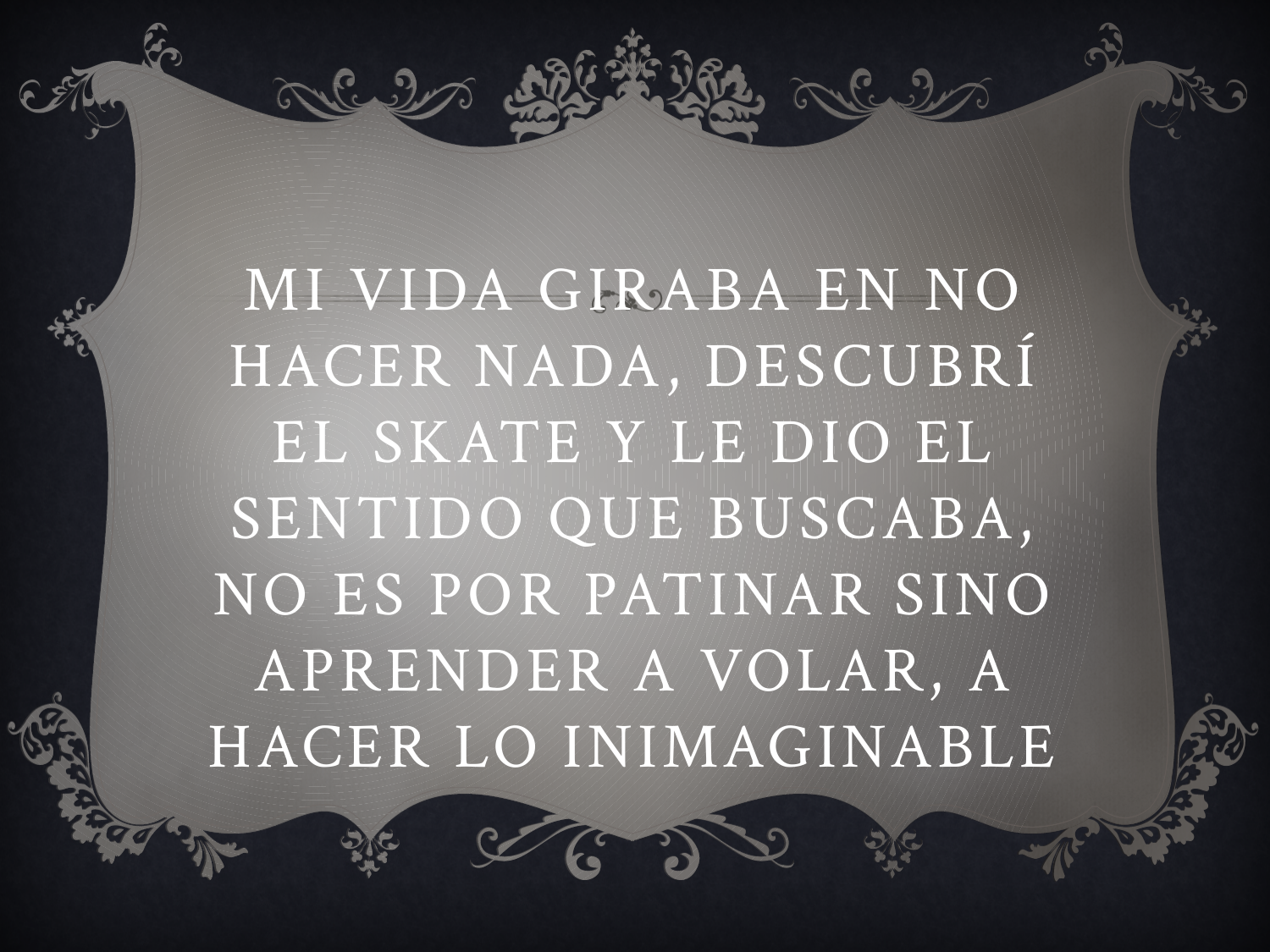

# mi vida giraba en no hacer nada, descubrí el skate y le dio el sentido que buscaba, no es por patinar sino aprender a volar, a hacer lo inimaginable